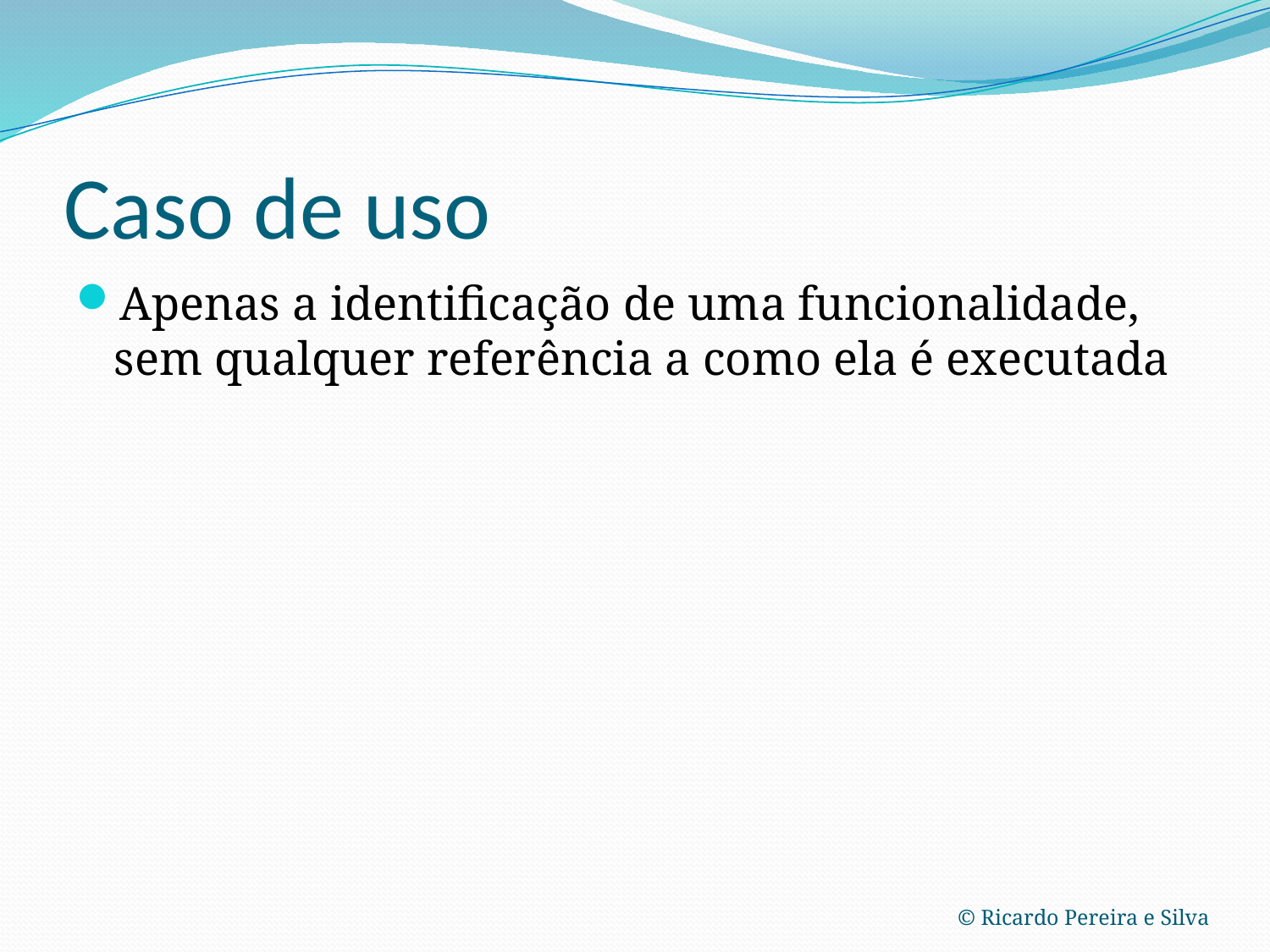

# Caso de uso
Apenas a identificação de uma funcionalidade, sem qualquer referência a como ela é executada
© Ricardo Pereira e Silva